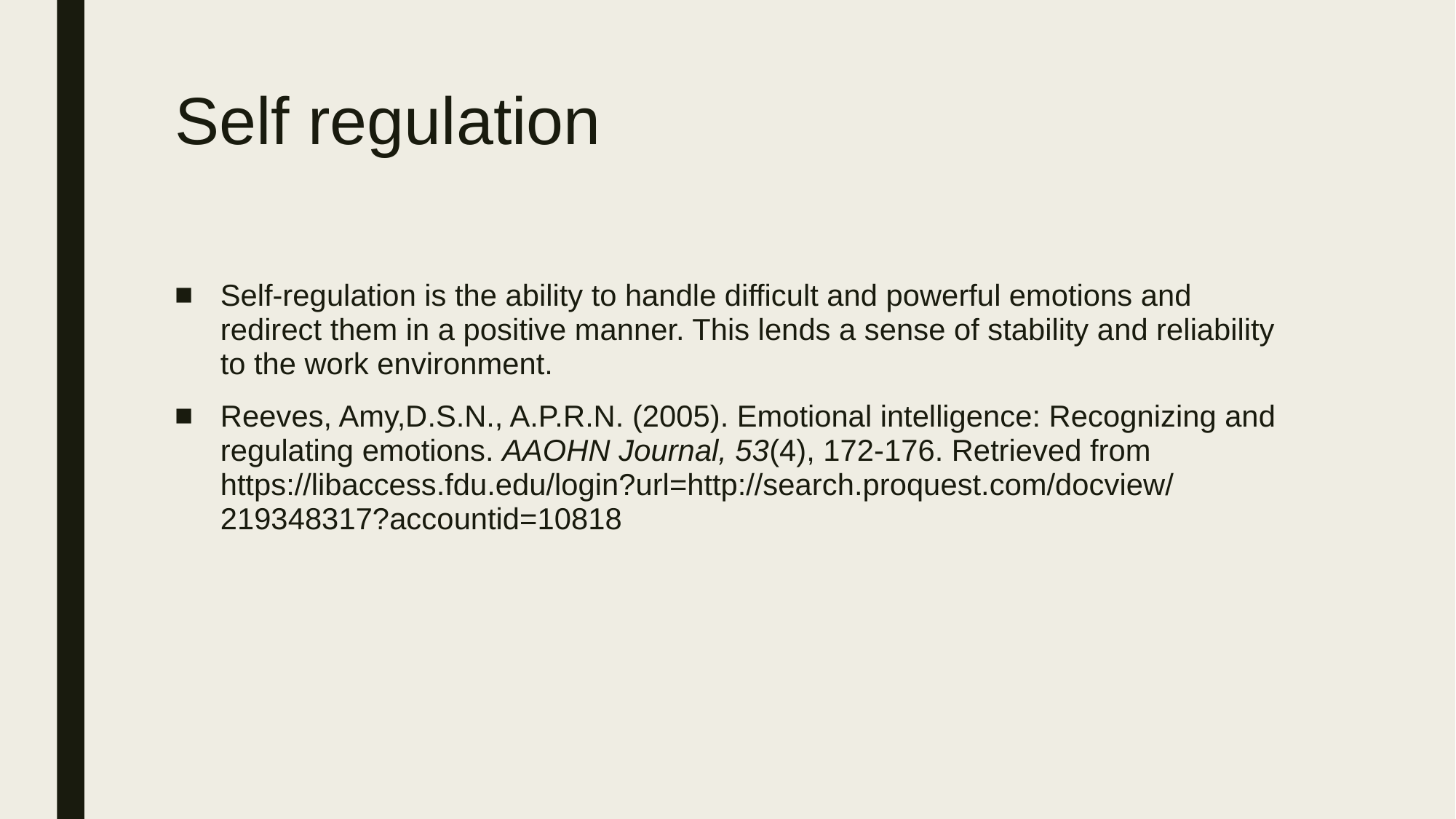

# Self regulation
Self-regulation is the ability to handle difficult and powerful emotions and redirect them in a positive manner. This lends a sense of stability and reliability to the work environment.
Reeves, Amy,D.S.N., A.P.R.N. (2005). Emotional intelligence: Recognizing and regulating emotions. AAOHN Journal, 53(4), 172-176. Retrieved from https://libaccess.fdu.edu/login?url=http://search.proquest.com/docview/219348317?accountid=10818